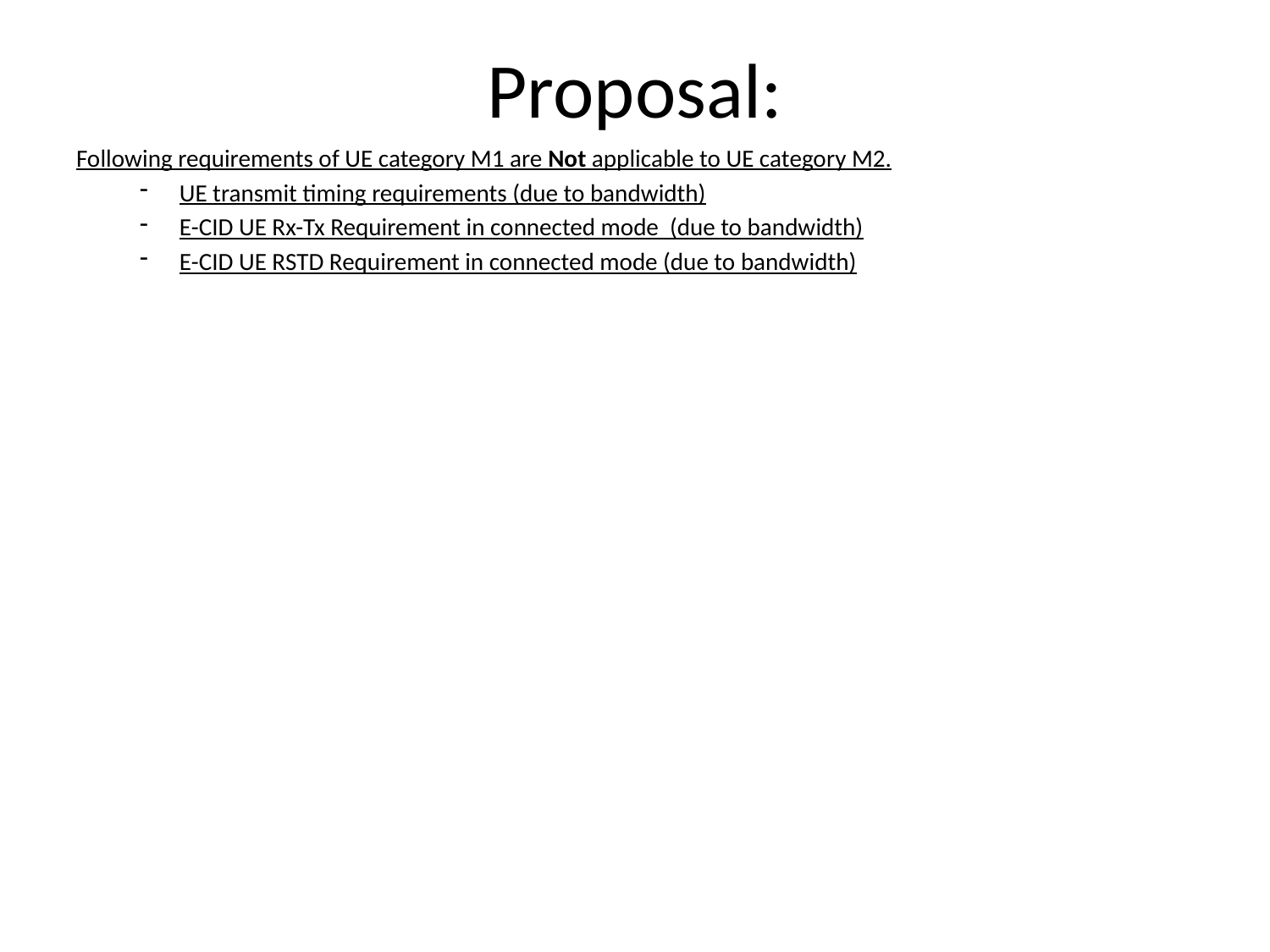

# Proposal:
Following requirements of UE category M1 are Not applicable to UE category M2.
UE transmit timing requirements (due to bandwidth)
E-CID UE Rx-Tx Requirement in connected mode  (due to bandwidth)
E-CID UE RSTD Requirement in connected mode (due to bandwidth)